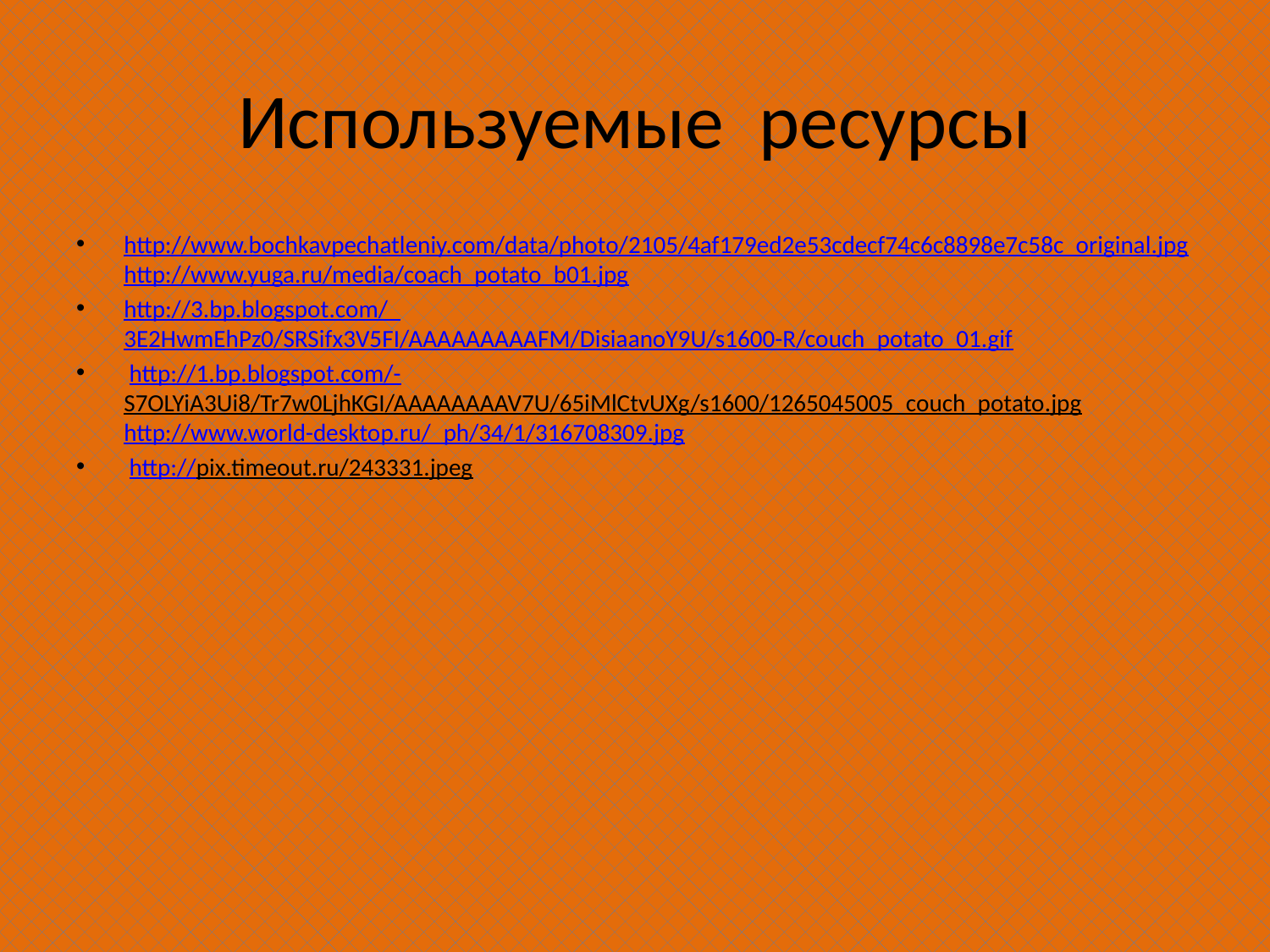

# Используемые  ресурсы
http://www.bochkavpechatleniy.com/data/photo/2105/4af179ed2e53cdecf74c6c8898e7c58c_original.jpghttp://www.yuga.ru/media/coach_potato_b01.jpg
http://3.bp.blogspot.com/_3E2HwmEhPz0/SRSifx3V5FI/AAAAAAAAAFM/DisiaanoY9U/s1600-R/couch_potato_01.gif
 http://1.bp.blogspot.com/-S7OLYiA3Ui8/Tr7w0LjhKGI/AAAAAAAAV7U/65iMlCtvUXg/s1600/1265045005_couch_potato.jpg http://www.world-desktop.ru/_ph/34/1/316708309.jpg
 http://pix.timeout.ru/243331.jpeg